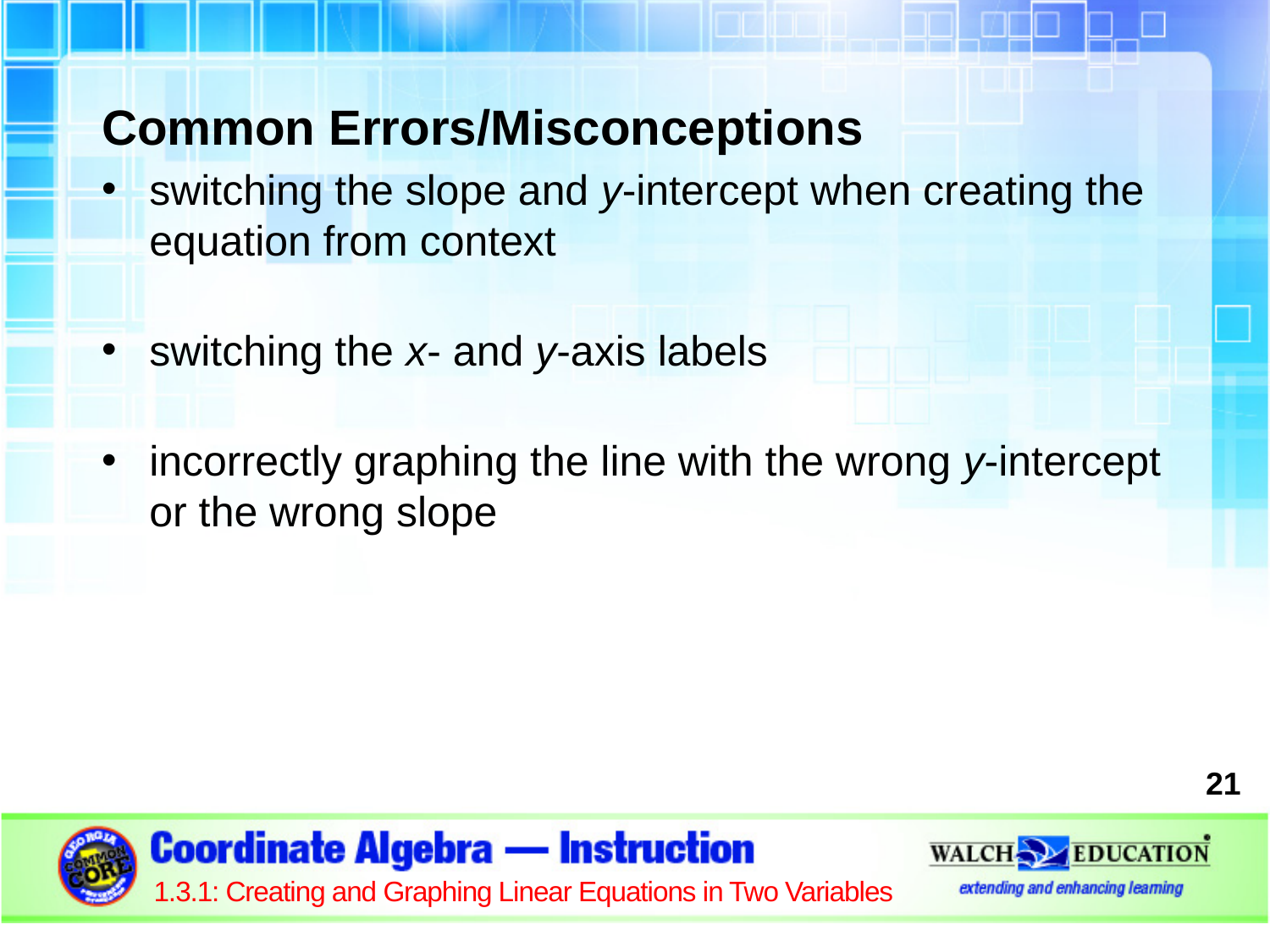

Common Errors/Misconceptions
switching the slope and y-intercept when creating the equation from context
switching the x- and y-axis labels
incorrectly graphing the line with the wrong y-intercept or the wrong slope

21
1.3.1: Creating and Graphing Linear Equations in Two Variables